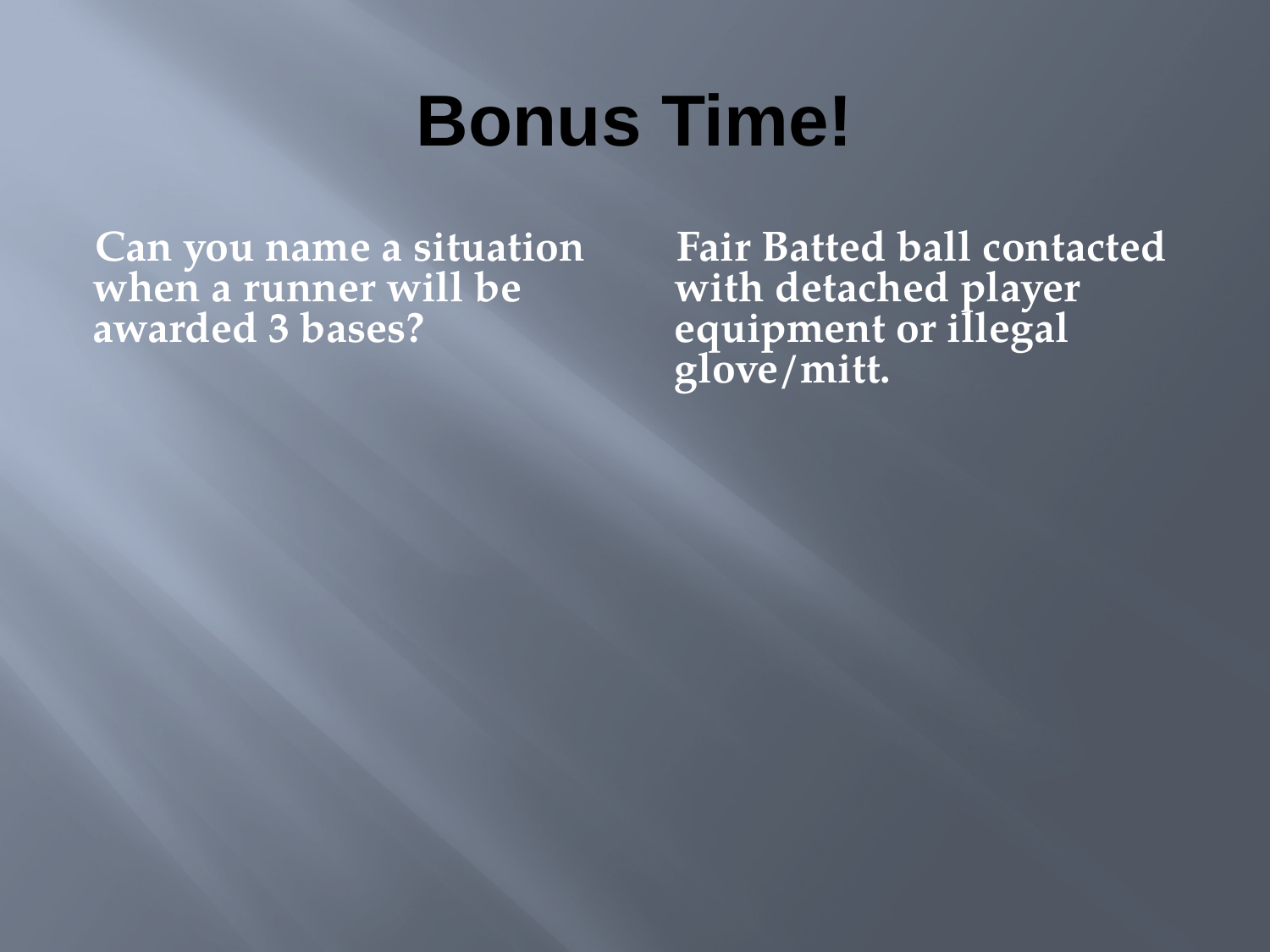

# Bonus Time!
Can you name a situation when a runner will be awarded 3 bases?
Fair Batted ball contacted with detached player equipment or illegal glove/mitt.